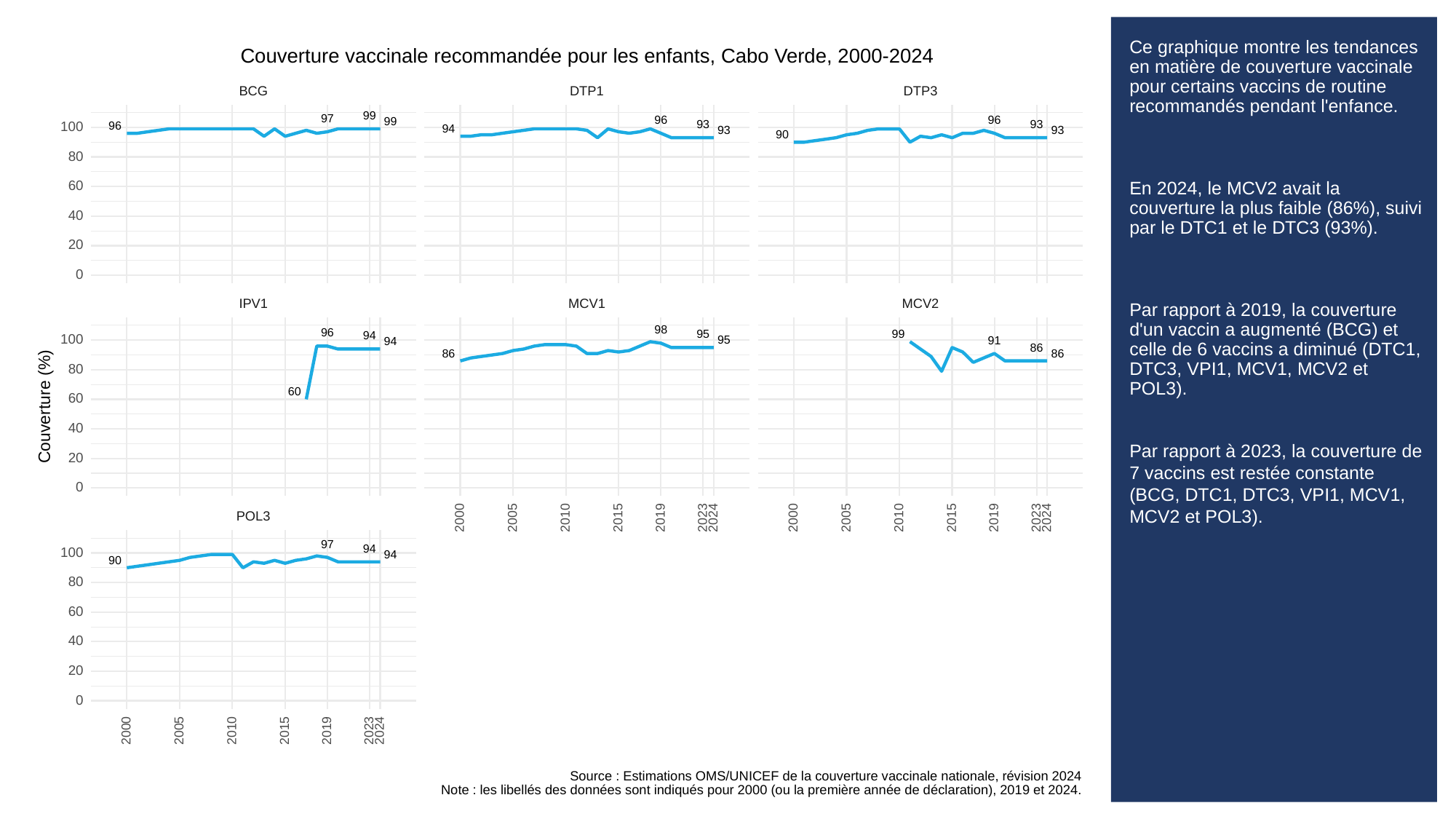

# Ce graphique montre les tendances en matière de couverture vaccinale pour certains vaccins de routine recommandés pendant l'enfance.

En 2024, le MCV2 avait la couverture la plus faible (86%), suivi par le DTC1 et le DTC3 (93%).

Par rapport à 2019, la couverture d'un vaccin a augmenté (BCG) et celle de 6 vaccins a diminué (DTC1, DTC3, VPI1, MCV1, MCV2 et POL3).

Par rapport à 2023, la couverture de 7 vaccins est restée constante (BCG, DTC1, DTC3, VPI1, MCV1, MCV2 et POL3).

Couverture vaccinale recommandée pour les enfants, Cabo Verde, 2000-2024
BCG
DTP3
DTP1

99

97
96
96
99
93
93
96
100
94
93
93

90

80

60

40

20

0

MCV1
MCV2
IPV1

98
96
99
95
94
100
95
91
94

86

86
86

80

60
60
Couverture (%)

40

20

0

POL3
2023
2023
2000
2005
2010
2015
2019
2024
2000
2005
2010
2015
2019
2024

97
94
100
94

90

80

60

40

20

0

2023
2000
2005
2010
2015
2019
2024
Source : Estimations OMS/UNICEF de la couverture vaccinale nationale, révision 2024
Note : les libellés des données sont indiqués pour 2000 (ou la première année de déclaration), 2019 et 2024.